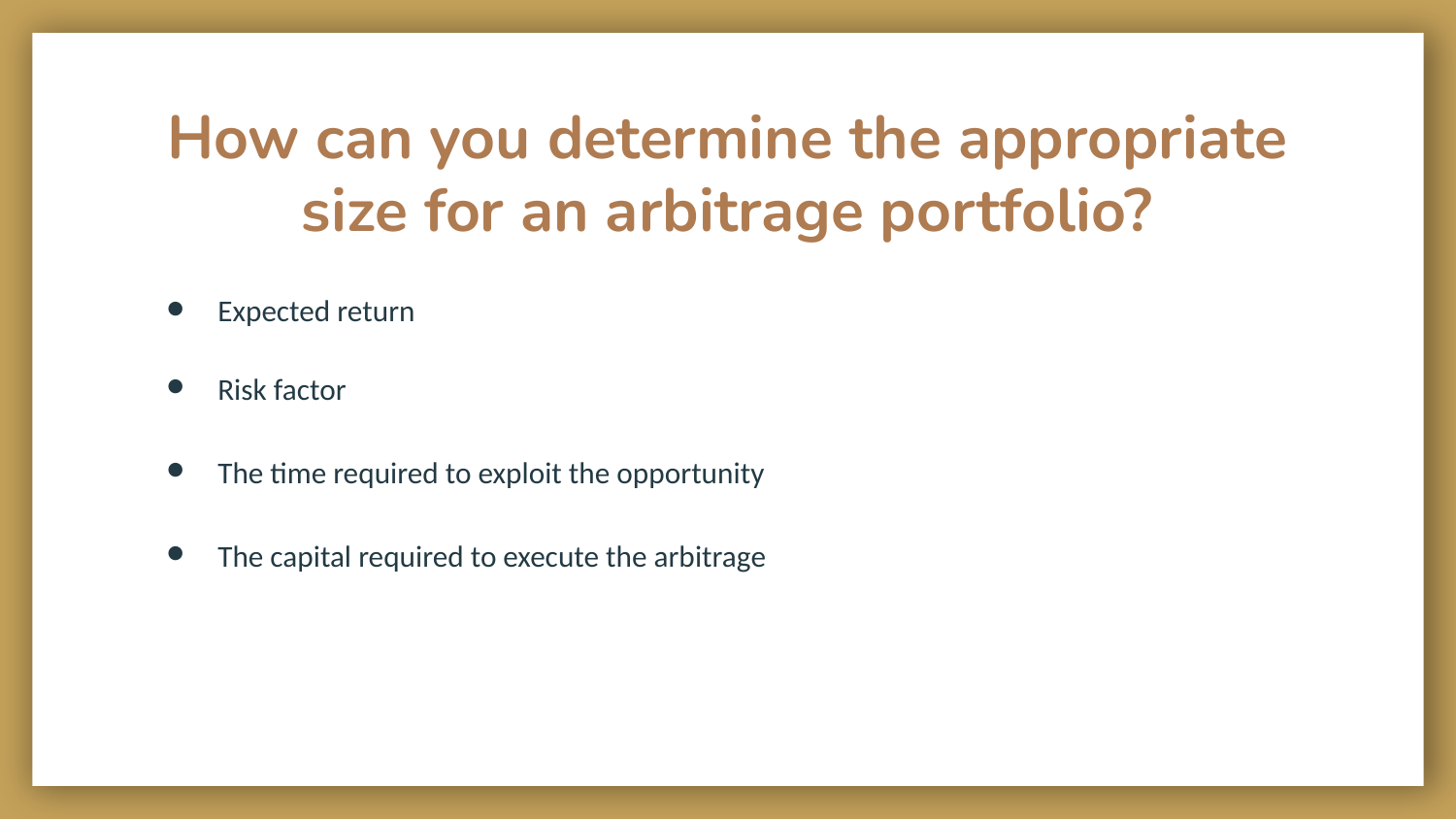

# How can you determine the appropriate size for an arbitrage portfolio?
Expected return
Risk factor
The time required to exploit the opportunity
The capital required to execute the arbitrage